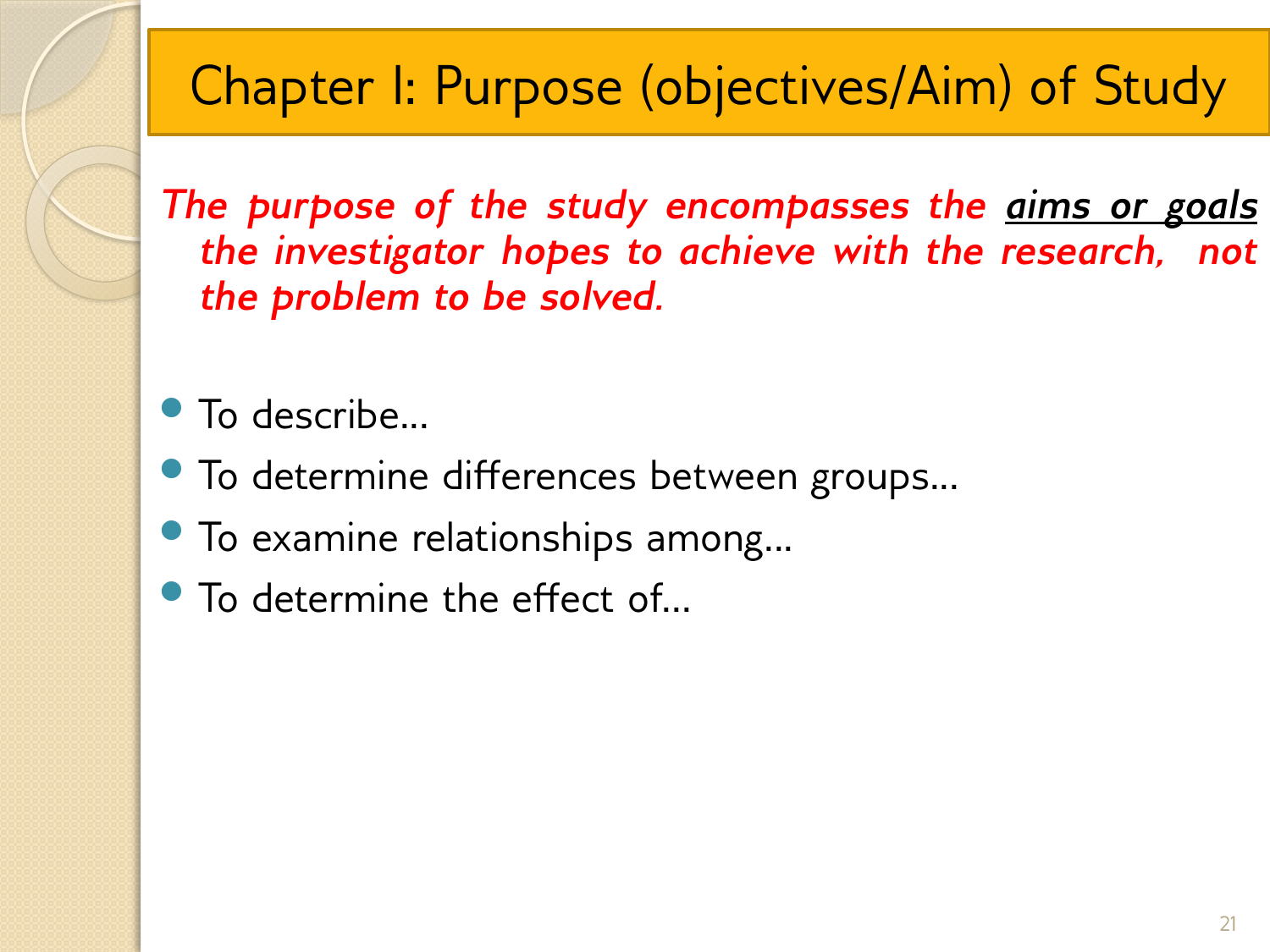

# Chapter I: Purpose (objectives/Aim) of Study
The purpose of the study encompasses the aims or goals the investigator hopes to achieve with the research,  not the problem to be solved.

To describe...
To determine differences between groups...
To examine relationships among...
To determine the effect of...
21